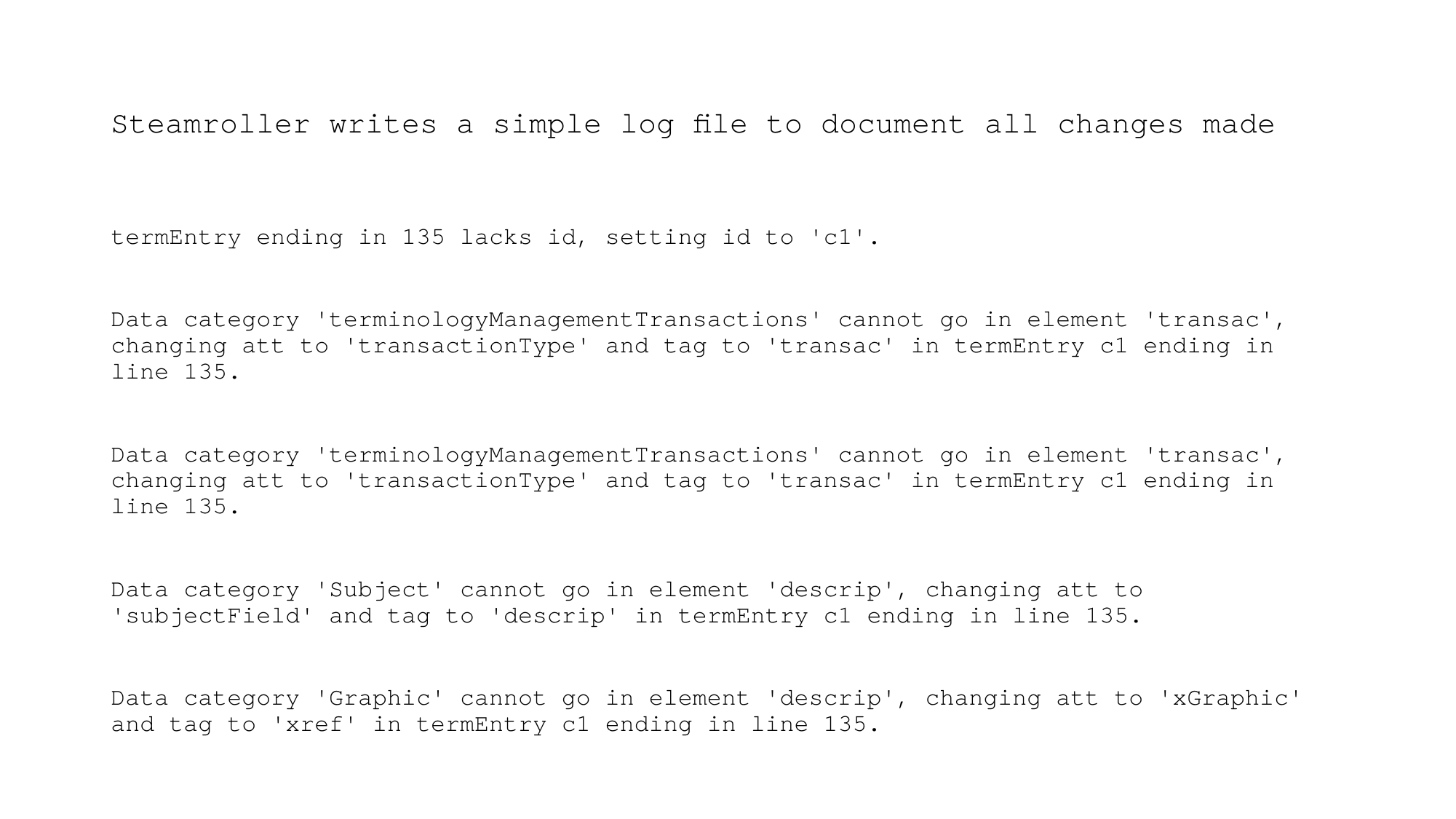

# Steamroller writes a simple log file to document all changes made
termEntry ending in 135 lacks id, setting id to 'c1'.

Data category 'terminologyManagementTransactions' cannot go in element 'transac', changing att to 'transactionType' and tag to 'transac' in termEntry c1 ending in line 135.

Data category 'terminologyManagementTransactions' cannot go in element 'transac', changing att to 'transactionType' and tag to 'transac' in termEntry c1 ending in line 135.

Data category 'Subject' cannot go in element 'descrip', changing att to 'subjectField' and tag to 'descrip' in termEntry c1 ending in line 135.

Data category 'Graphic' cannot go in element 'descrip', changing att to 'xGraphic' and tag to 'xref' in termEntry c1 ending in line 135.